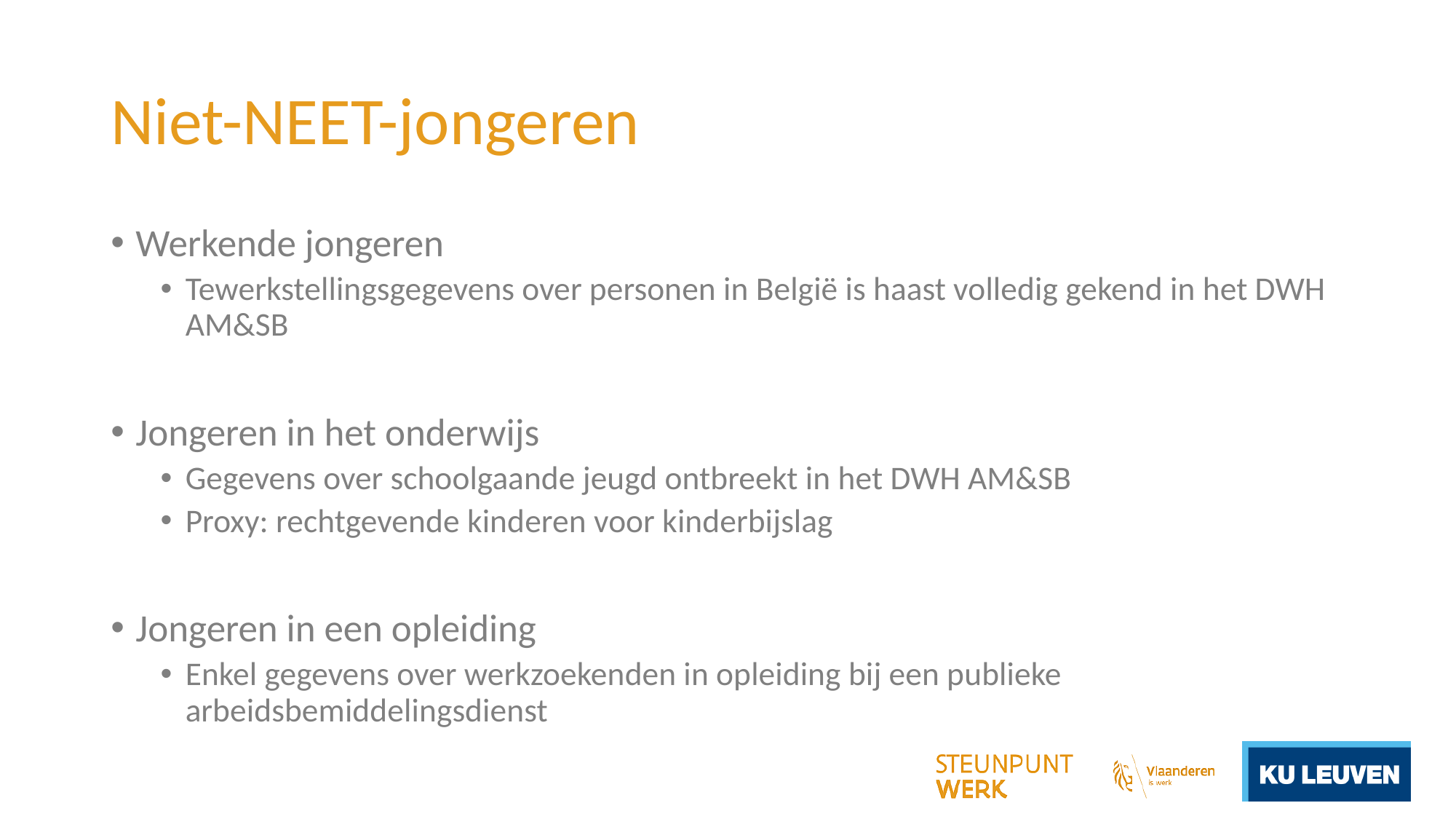

# Niet-NEET-jongeren
Werkende jongeren
Tewerkstellingsgegevens over personen in België is haast volledig gekend in het DWH AM&SB

Jongeren in het onderwijs
Gegevens over schoolgaande jeugd ontbreekt in het DWH AM&SB
Proxy: rechtgevende kinderen voor kinderbijslag

Jongeren in een opleiding
Enkel gegevens over werkzoekenden in opleiding bij een publieke arbeidsbemiddelingsdienst